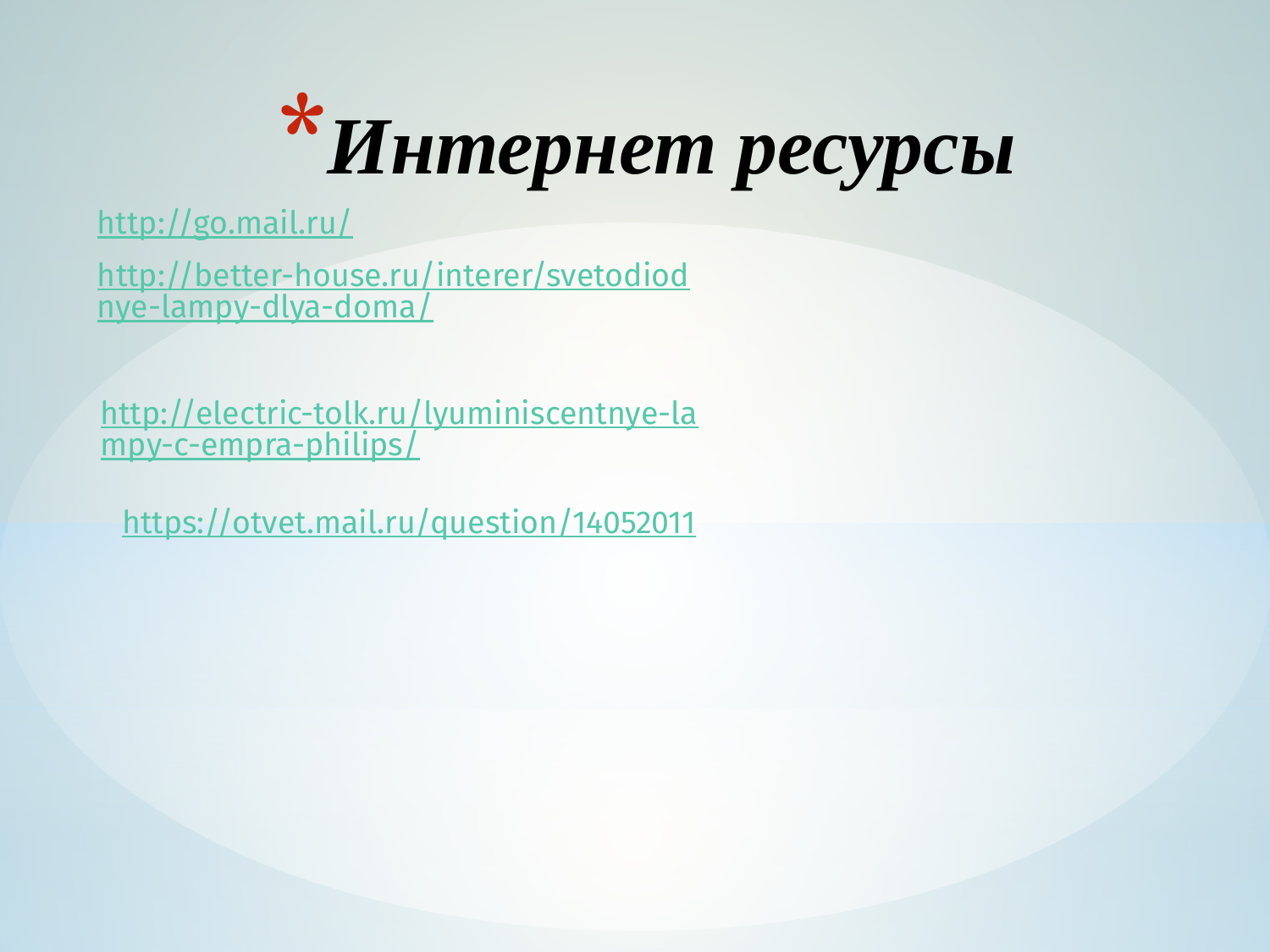

# Интернет ресурсы
http://go.mail.ru/

http://better-house.ru/interer/svetodiodnye-lampy-dlya-doma/

http://electric-tolk.ru/lyuminiscentnye-lampy-c-empra-philips/

https://otvet.mail.ru/question/14052011